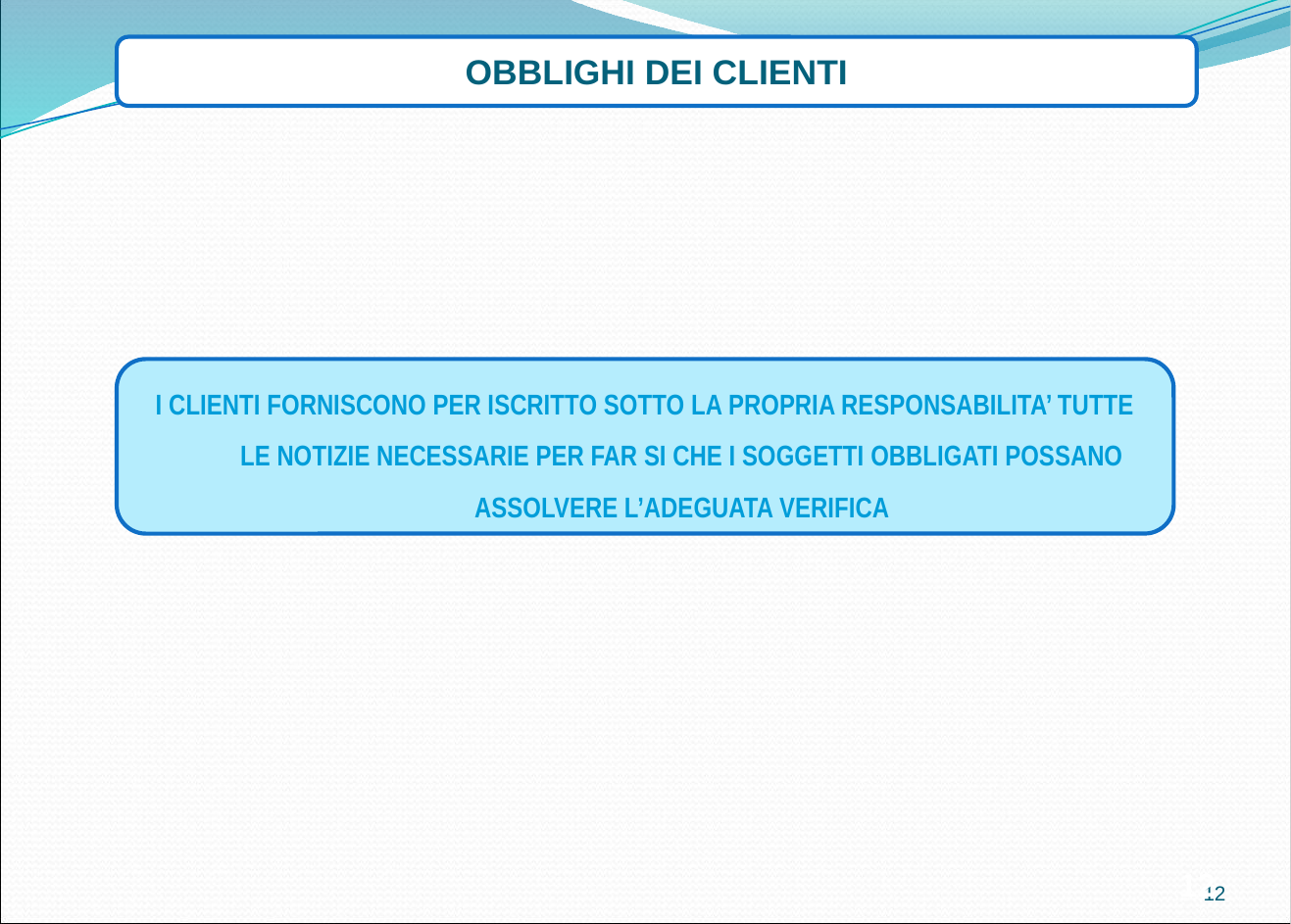

OBBLIGHI DEI CLIENTI
I CLIENTI FORNISCONO PER ISCRITTO SOTTO LA PROPRIA RESPONSABILITA’ TUTTE LE NOTIZIE NECESSARIE PER FAR SI CHE I SOGGETTI OBBLIGATI POSSANO ASSOLVERE L’ADEGUATA VERIFICA
12
12